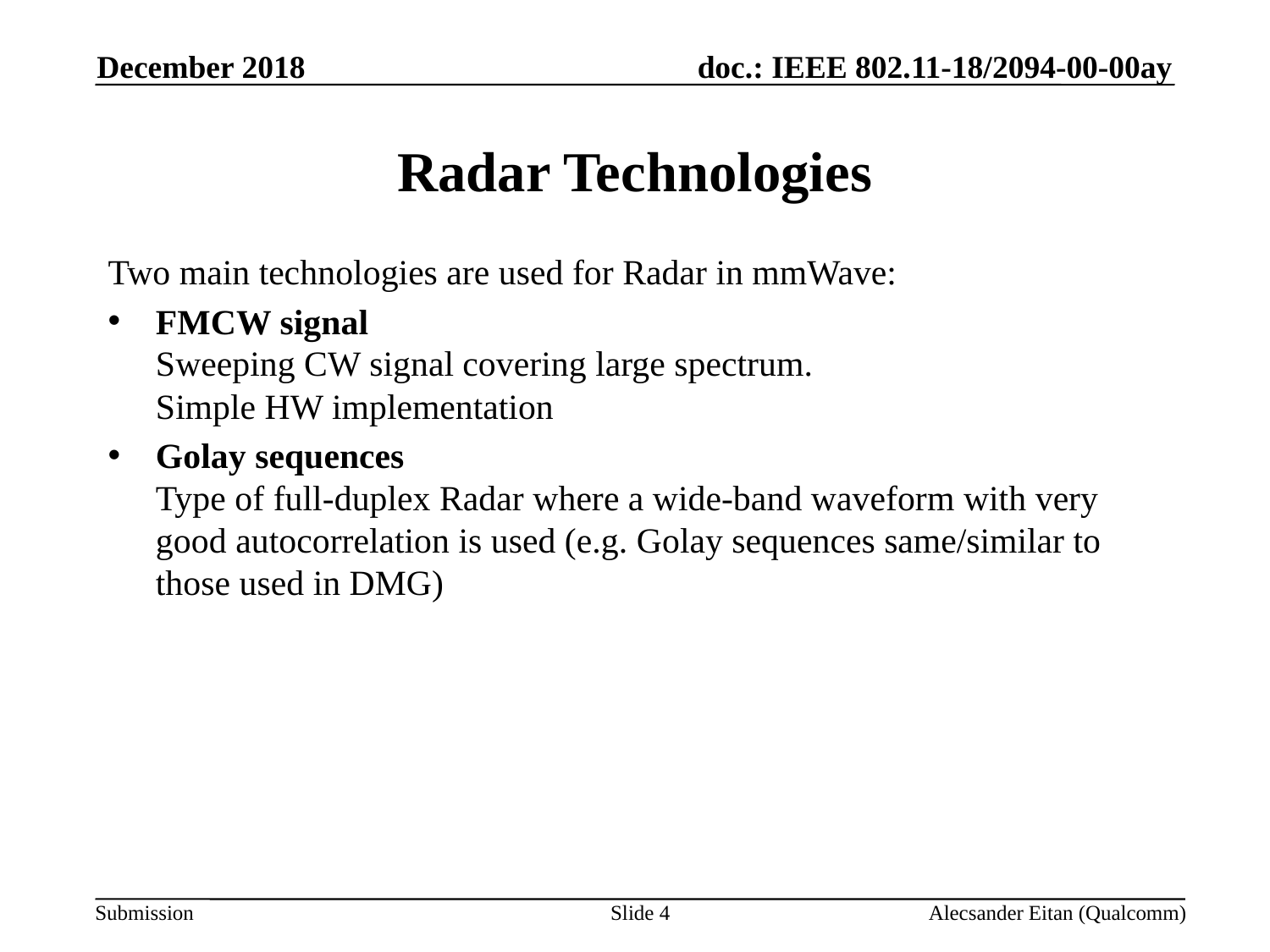

December 2018
# Radar Technologies
Two main technologies are used for Radar in mmWave:
FMCW signal
Sweeping CW signal covering large spectrum.
Simple HW implementation
Golay sequences
Type of full-duplex Radar where a wide-band waveform with very good autocorrelation is used (e.g. Golay sequences same/similar to those used in DMG)

Slide 4
Alecsander Eitan (Qualcomm)